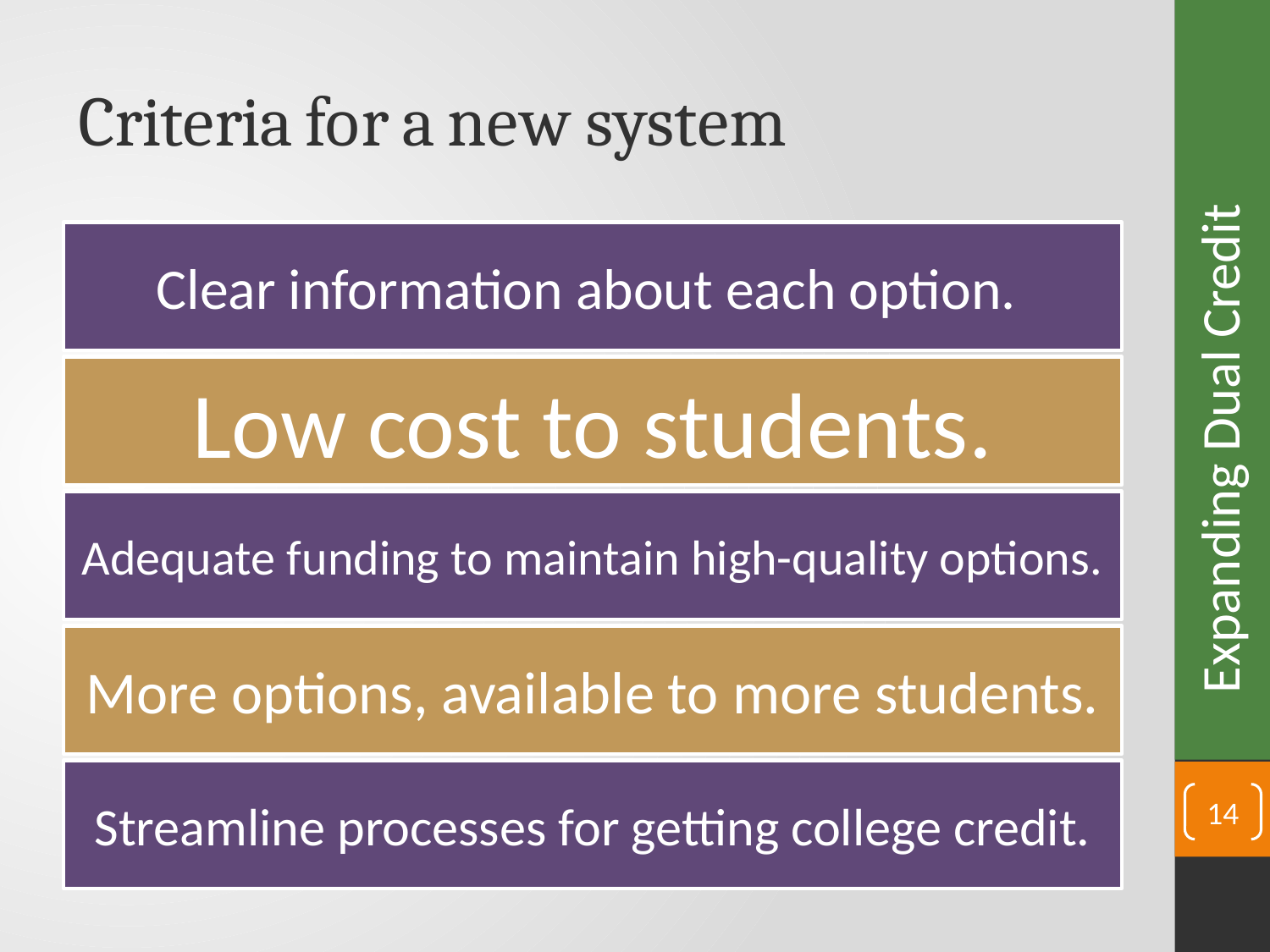

# Criteria for a new system
Clear information about each option.
Low cost to students.
Adequate funding to maintain high-quality options.
More options, available to more students.
Streamline processes for getting college credit.

Expanding Dual Credit
14